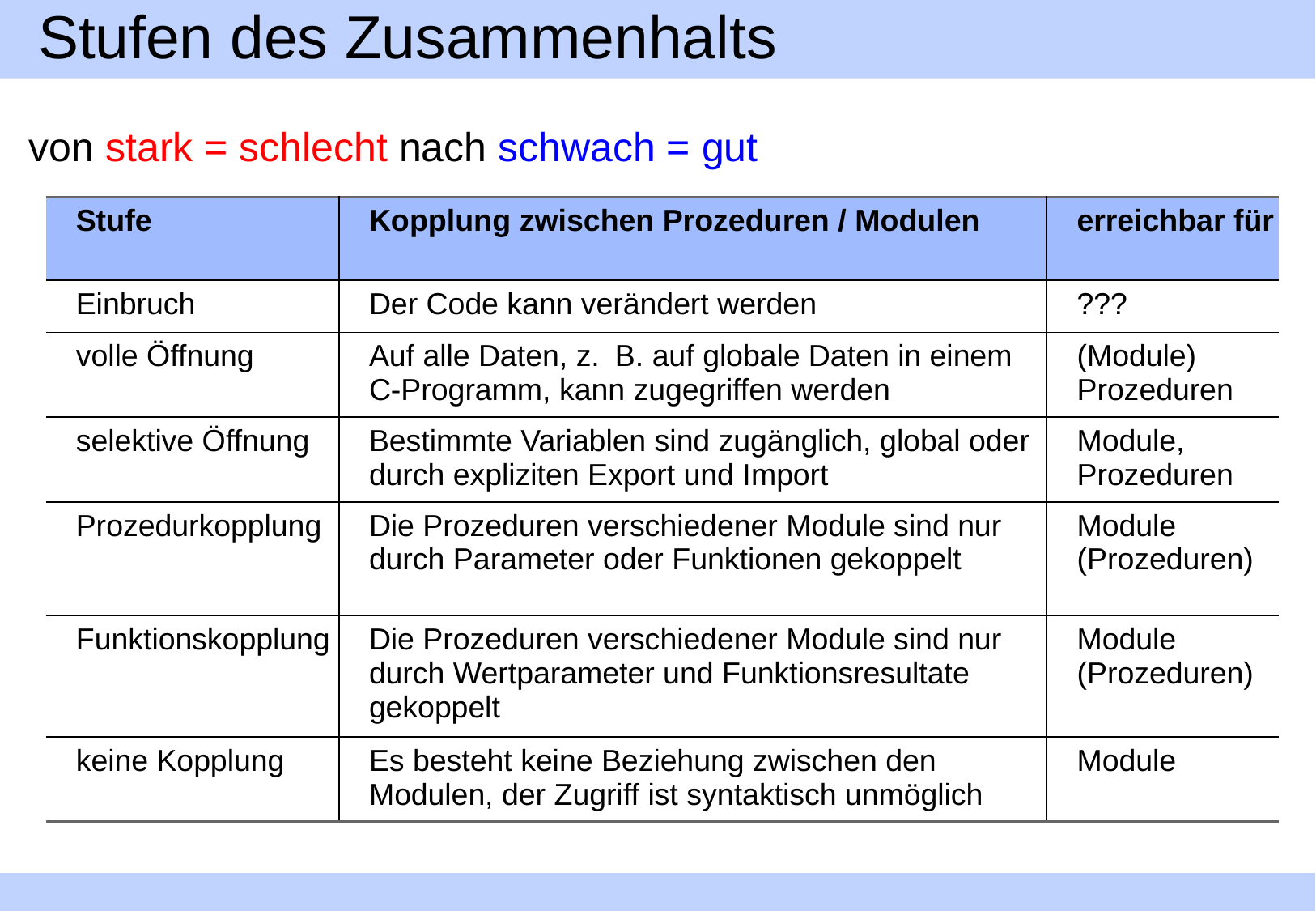

# Stufen des Zusammenhalts
von stark = schlecht nach schwach = gut
| Stufe | Kopplung zwischen Prozeduren / Modulen | erreichbar für |
| --- | --- | --- |
| Einbruch | Der Code kann verändert werden | ??? |
| volle Öffnung | Auf alle Daten, z.  B. auf globale Daten in einem C-Programm, kann zugegriffen werden | (Module) Prozeduren |
| selektive Öffnung | Bestimmte Variablen sind zugänglich, global oder durch expliziten Export und Import | Module, Prozeduren |
| Prozedurkopplung | Die Prozeduren verschiedener Module sind nur durch Parameter oder Funktionen gekoppelt | Module (Prozeduren) |
| Funktionskopplung | Die Prozeduren verschiedener Module sind nur durch Wertparameter und Funktionsresultate gekoppelt | Module (Prozeduren) |
| keine Kopplung | Es besteht keine Beziehung zwischen den Modulen, der Zugriff ist syntaktisch unmöglich | Module |